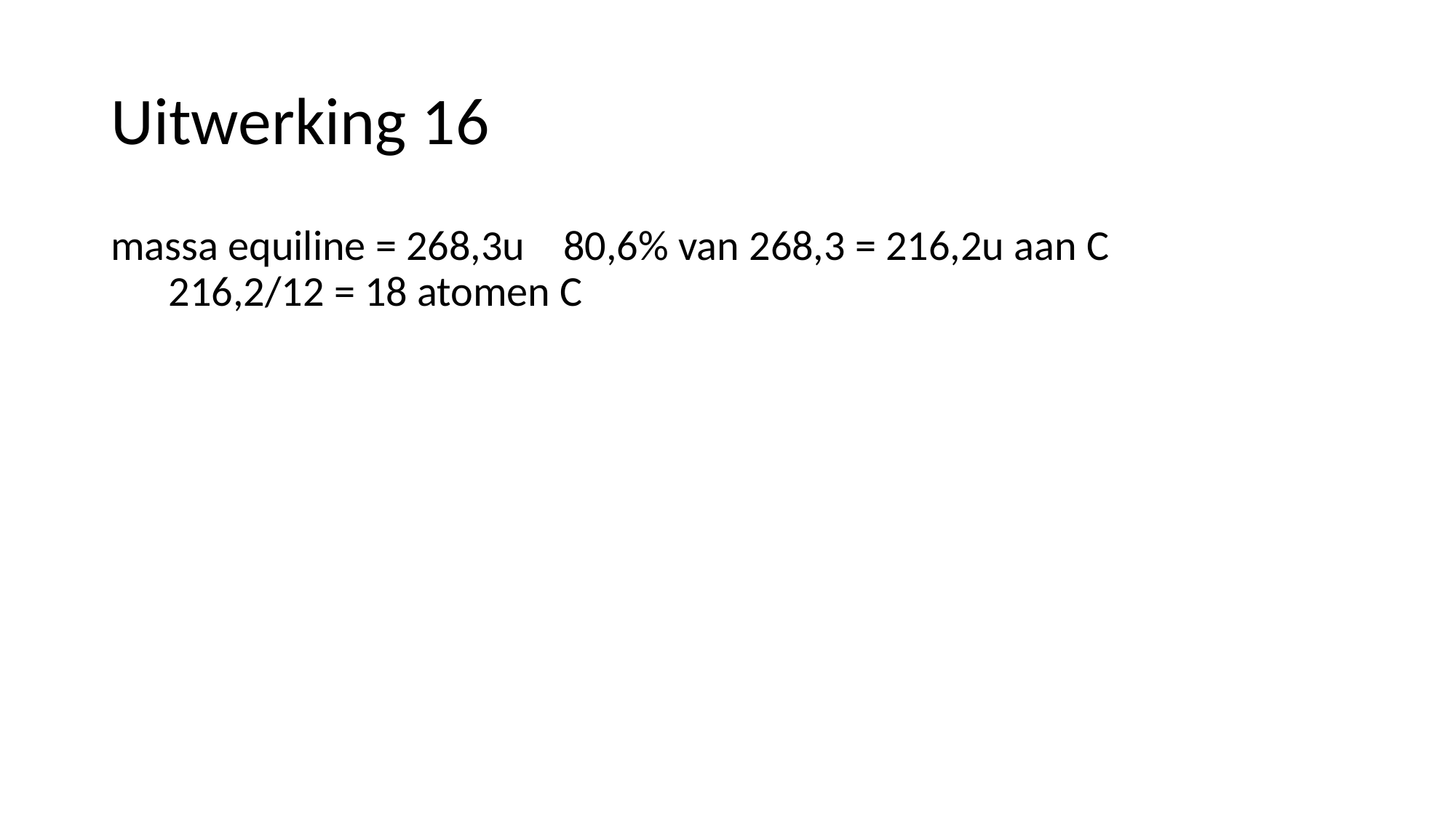

# Uitwerking 16
massa equiline = 268,3u    80,6% van 268,3 = 216,2u aan C
      216,2/12 = 18 atomen C